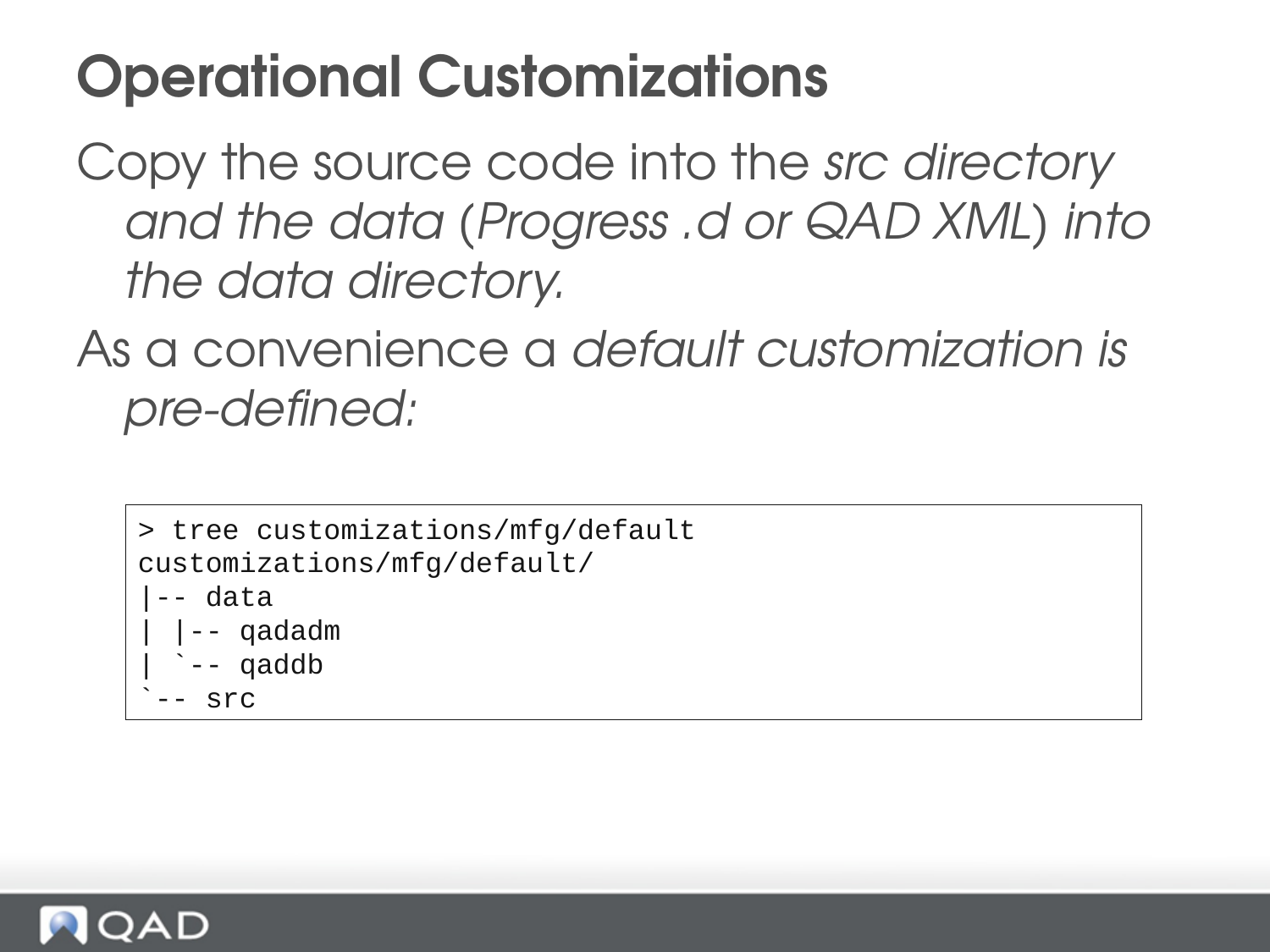

# Operational Customizations
Copy the source code into the src directory and the data (Progress .d or QAD XML) into the data directory.
As a convenience a default customization is pre-defined:
> tree customizations/mfg/default
customizations/mfg/default/
|-- data
| |-- qadadm
| `-- qaddb
`-- src